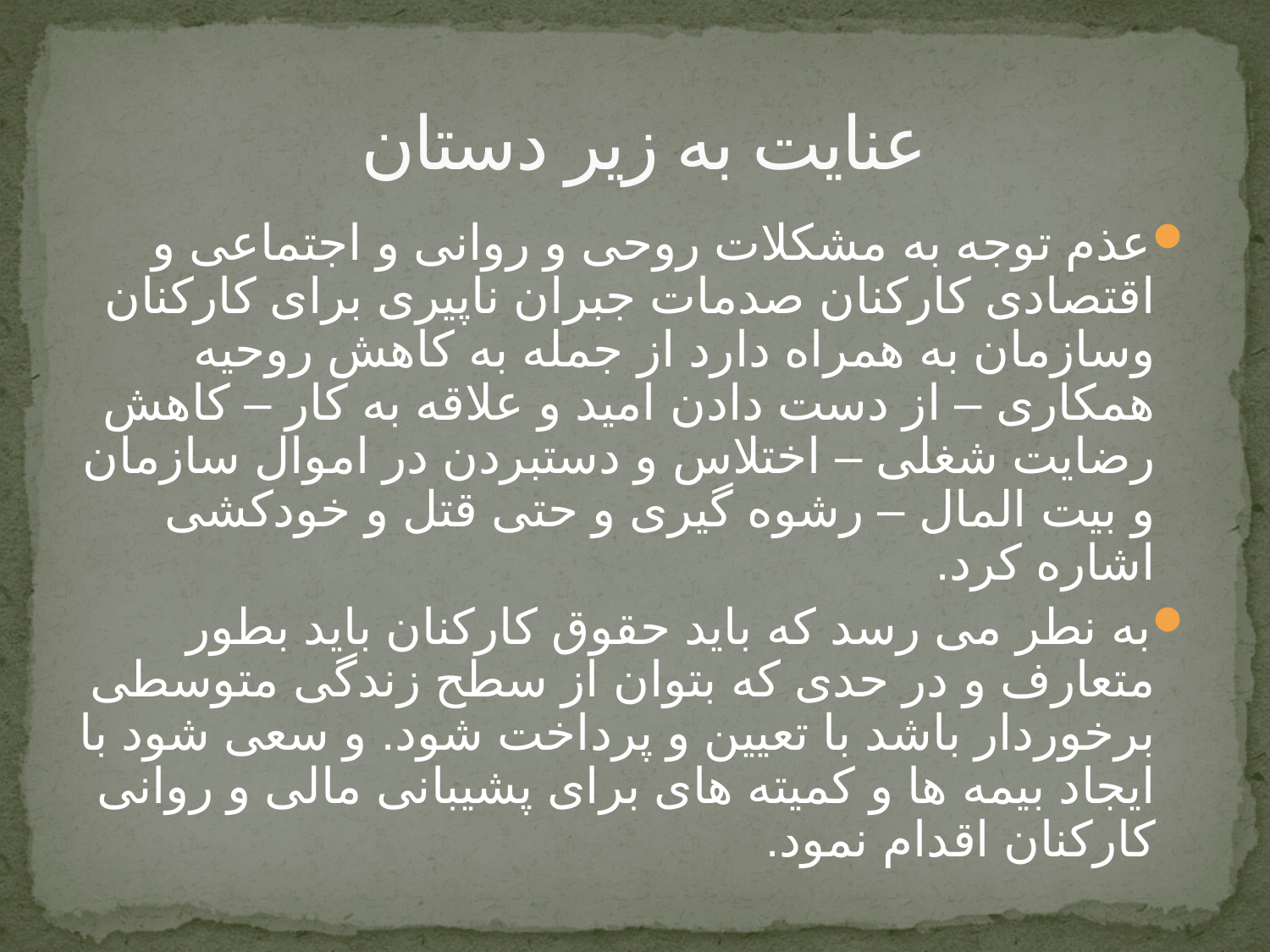

# عنایت به زیر دستان
عذم توجه به مشکلات روحی و روانی و اجتماعی و اقتصادی کارکنان صدمات جبران ناپیری برای کارکنان وسازمان به همراه دارد از جمله به کاهش روحیه همکاری – از دست دادن امید و علاقه به کار – کاهش رضایت شغلی – اختلاس و دستبردن در اموال سازمان و بیت المال – رشوه گیری و حتی قتل و خودکشی اشاره کرد.
به نطر می رسد که باید حقوق کارکنان باید بطور متعارف و در حدی که بتوان از سطح زندگی متوسطی برخوردار باشد با تعیین و پرداخت شود. و سعی شود با ایجاد بیمه ها و کمیته های برای پشیبانی مالی و روانی کارکنان اقدام نمود.